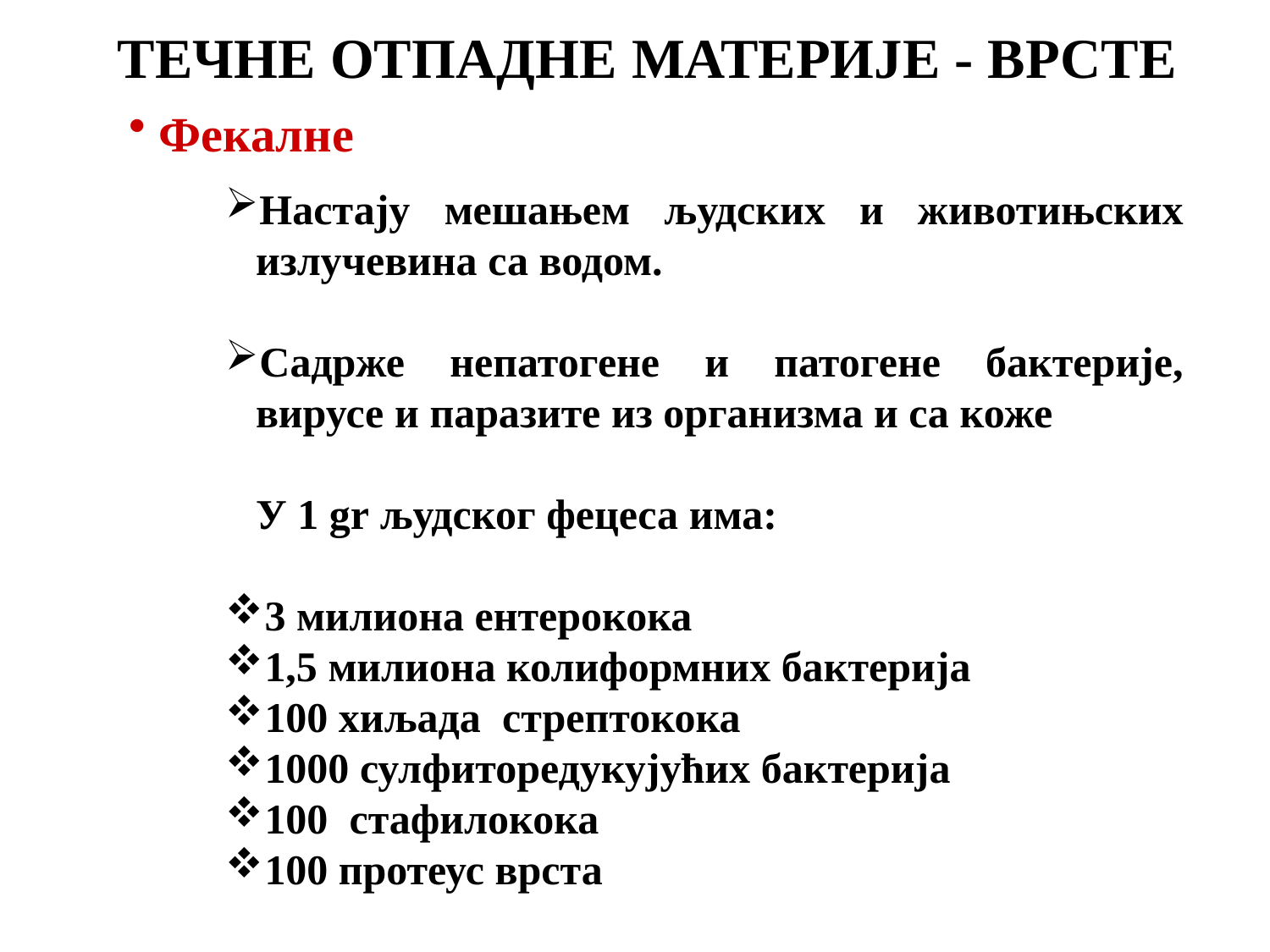

ТЕЧНЕ ОТПАДНЕ МАТЕРИЈЕ - ВРСТЕ
Фекалне

Настају мешањем људских и животињских излучевина са водом.

Садрже непатогене и патогене бактерије, вирусе и паразите из организма и са коже

У 1 gr људског фецеса има:

3 милиона ентерокока
1,5 милиона колиформних бактерија
100 хиљада  стрептокока
1000 сулфиторедукујућих бактерија
100  стафилокока
100 протеус врста